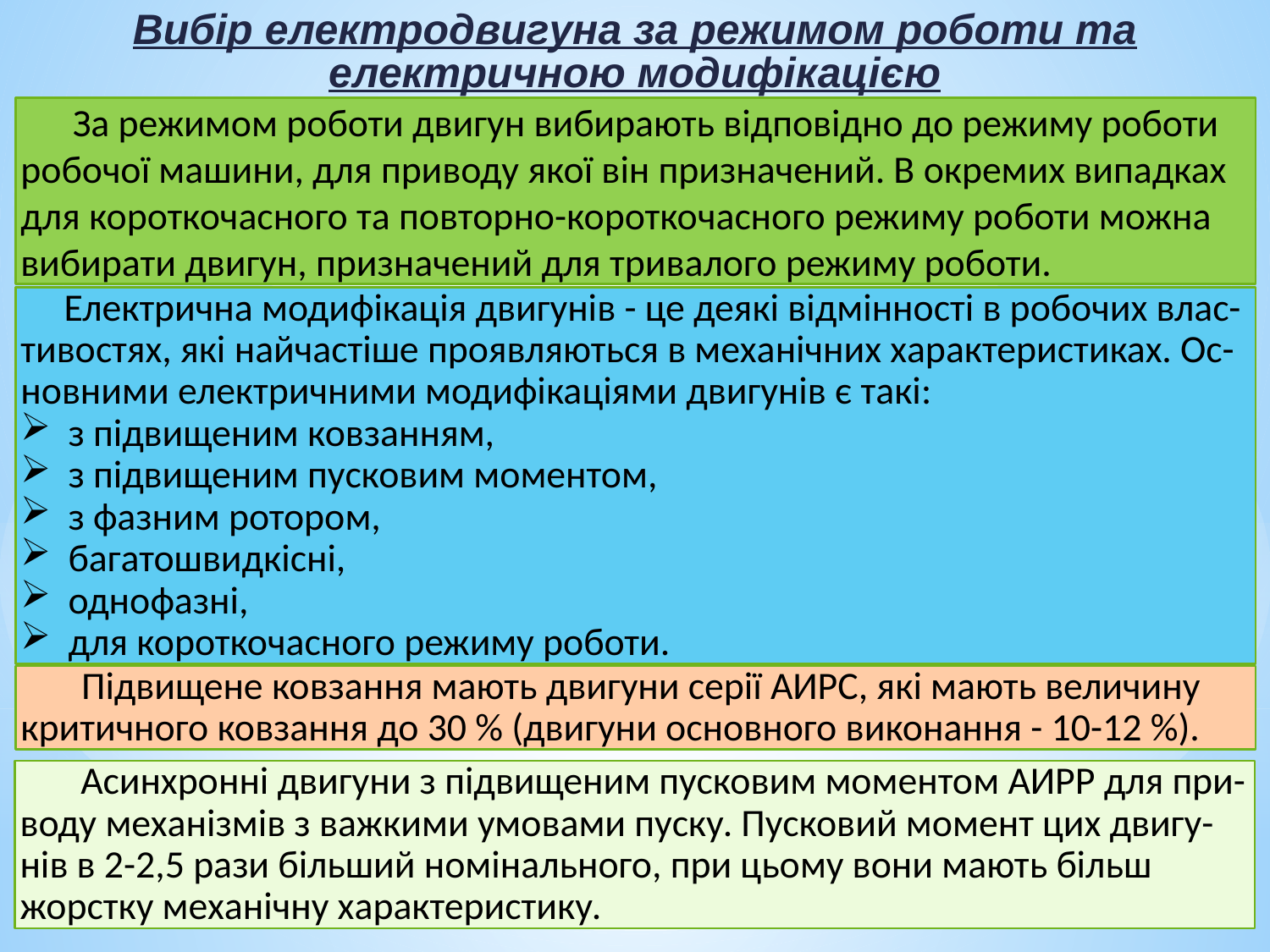

Вибір електродвигуна за режимом роботи та електричною модифікацією
      За режимом роботи двигун вибирають відповідно до режиму роботи робочої машини, для приводу якої він призначений. В окремих випадках для короткочасного та повторно-короткочасного режиму роботи можна вибирати двигун, призначений для тривалого режиму роботи.
     Електрична модифікація двигунів - це деякі відмінності в робочих влас-тивостях, які найчастіше проявляються в механічних характеристиках. Ос-новними електричними модифікаціями двигунів є такі:
з підвищеним ковзанням,
з підвищеним пусковим моментом,
з фазним ротором,
багатошвидкісні,
однофазні,
для короткочасного режиму роботи.
       Підвищене ковзання мають двигуни серії АИРС, які мають величину критичного ковзання до 30 % (двигуни основного виконання - 10-12 %).
       Асинхронні двигуни з підвищеним пусковим моментом АИРР для при-воду механізмів з важкими умовами пуску. Пусковий момент цих двигу-нів в 2-2,5 рази більший номінального, при цьому вони мають більш жорстку механічну характеристику.